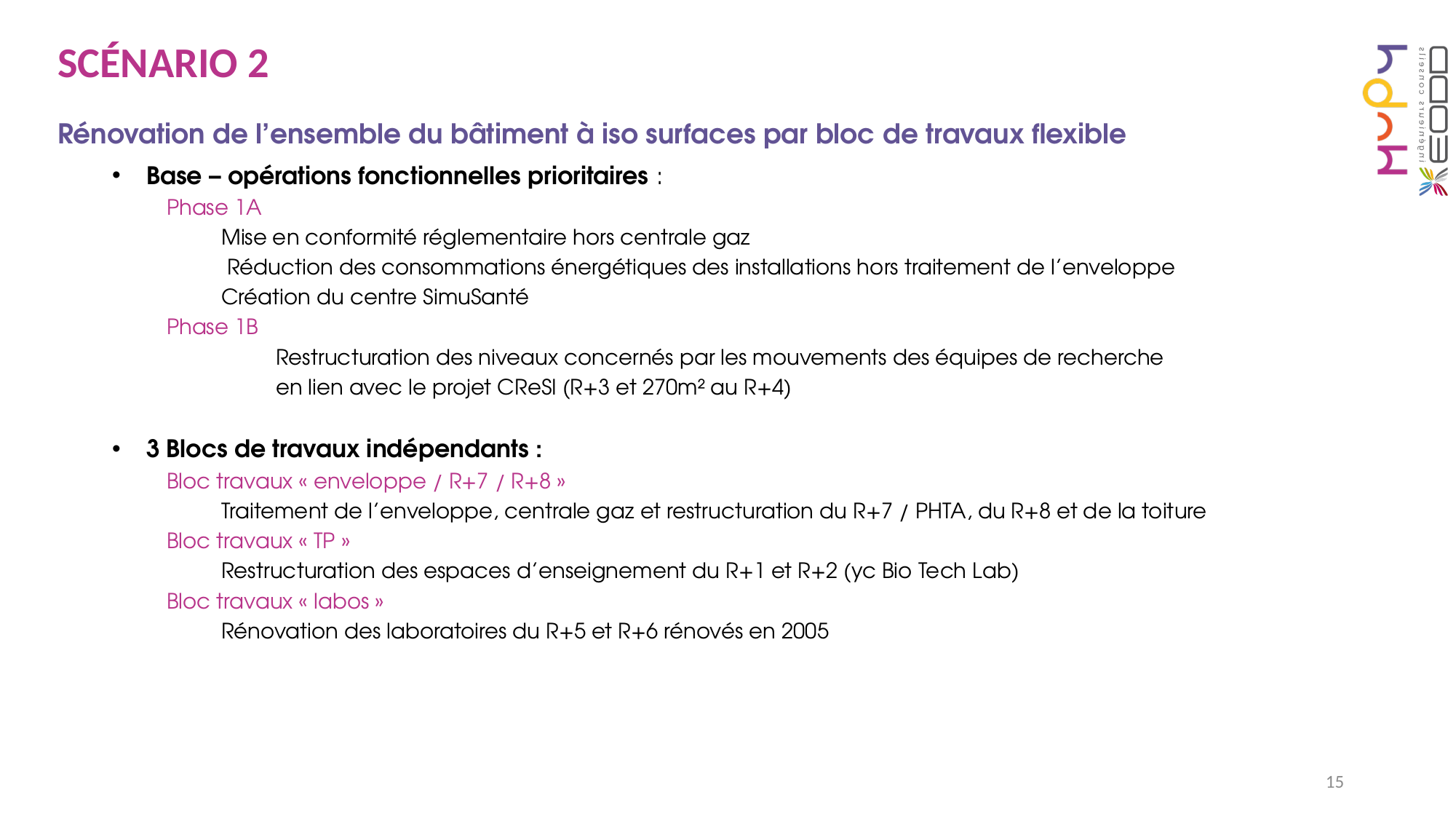

SCÉNARIO 2
Rénovation de l’ensemble du bâtiment à iso surfaces par bloc de travaux flexible

Base – opérations fonctionnelles prioritaires :
Phase 1A
Mise en conformité réglementaire hors centrale gaz
 Réduction des consommations énergétiques des installations hors traitement de l’enveloppe
Création du centre SimuSanté
Phase 1B
	Restructuration des niveaux concernés par les mouvements des équipes de recherche
	en lien avec le projet CReSI (R+3 et 270m² au R+4)

3 Blocs de travaux indépendants :
Bloc travaux « enveloppe / R+7 / R+8 »
Traitement de l’enveloppe, centrale gaz et restructuration du R+7 / PHTA, du R+8 et de la toiture
Bloc travaux « TP »
Restructuration des espaces d’enseignement du R+1 et R+2 (yc Bio Tech Lab)
Bloc travaux « labos »
Rénovation des laboratoires du R+5 et R+6 rénovés en 2005
15